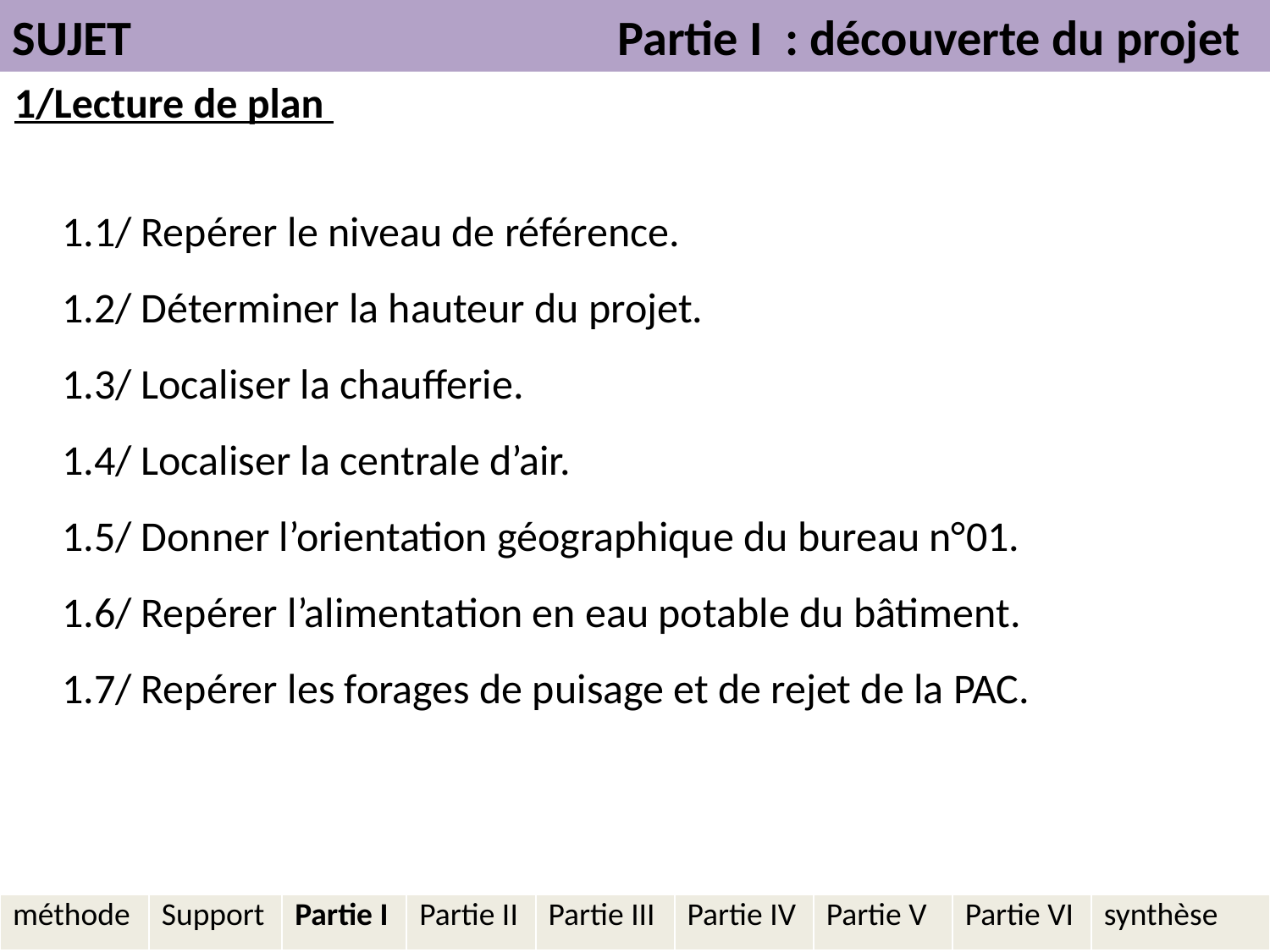

SUJET                                                   Partie I  : découverte du projet
1/Lecture de plan
1.1/ Repérer le niveau de référence.

1.2/ Déterminer la hauteur du projet.

1.3/ Localiser la chaufferie.

1.4/ Localiser la centrale d’air.

1.5/ Donner l’orientation géographique du bureau n°01.

1.6/ Repérer l’alimentation en eau potable du bâtiment.

1.7/ Repérer les forages de puisage et de rejet de la PAC.

| méthode | Support | Partie I | Partie II | Partie III | Partie IV | Partie V | Partie VI | synthèse |
| --- | --- | --- | --- | --- | --- | --- | --- | --- |